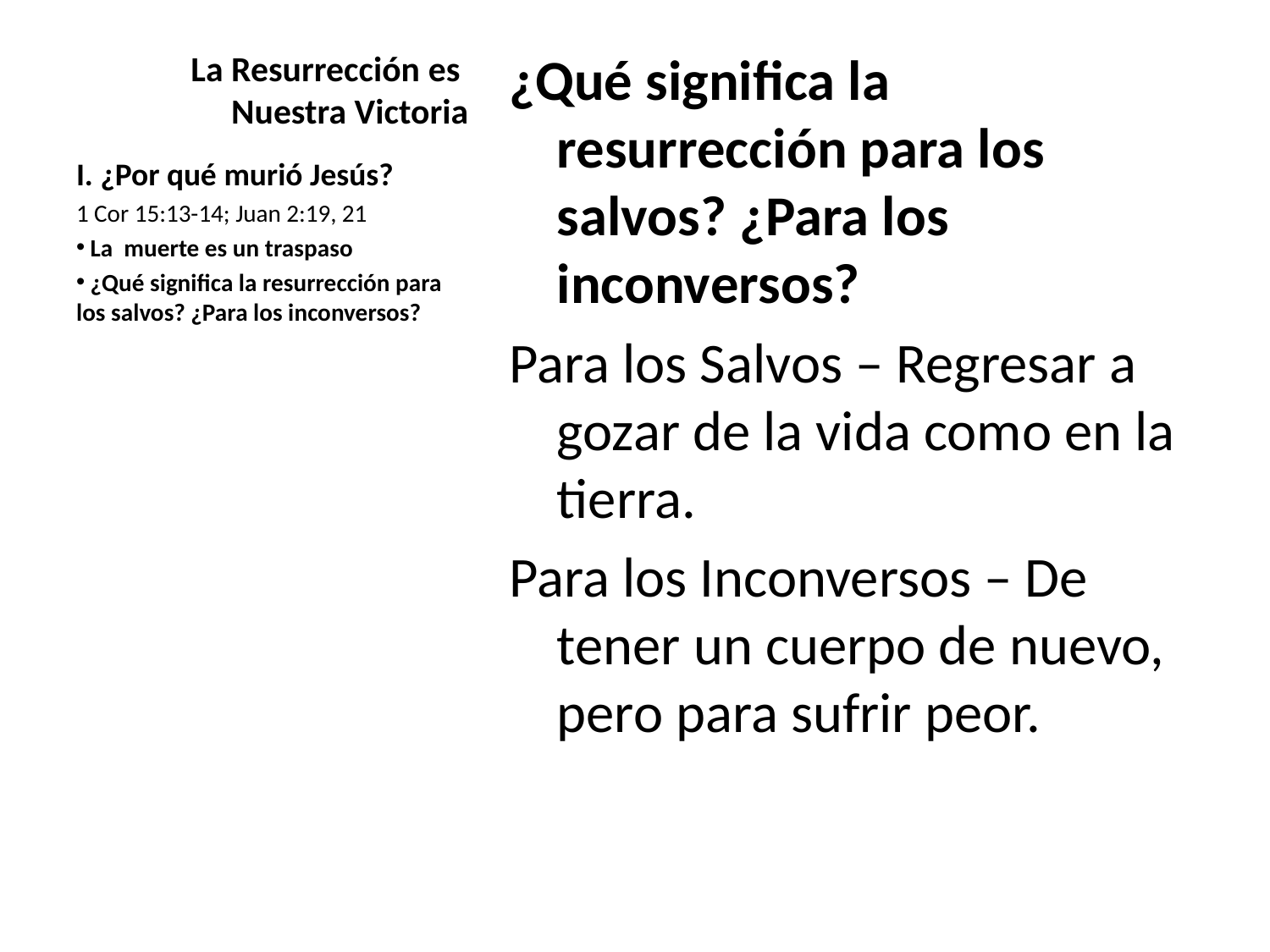

# La Resurrección es Nuestra Victoria
¿Qué significa la resurrección para los salvos? ¿Para los inconversos?
Para los Salvos – Regresar a gozar de la vida como en la tierra.
Para los Inconversos – De tener un cuerpo de nuevo, pero para sufrir peor.
I. ¿Por qué murió Jesús?
1 Cor 15:13-14; Juan 2:19, 21
 La  muerte es un traspaso
 ¿Qué significa la resurrección para los salvos? ¿Para los inconversos?